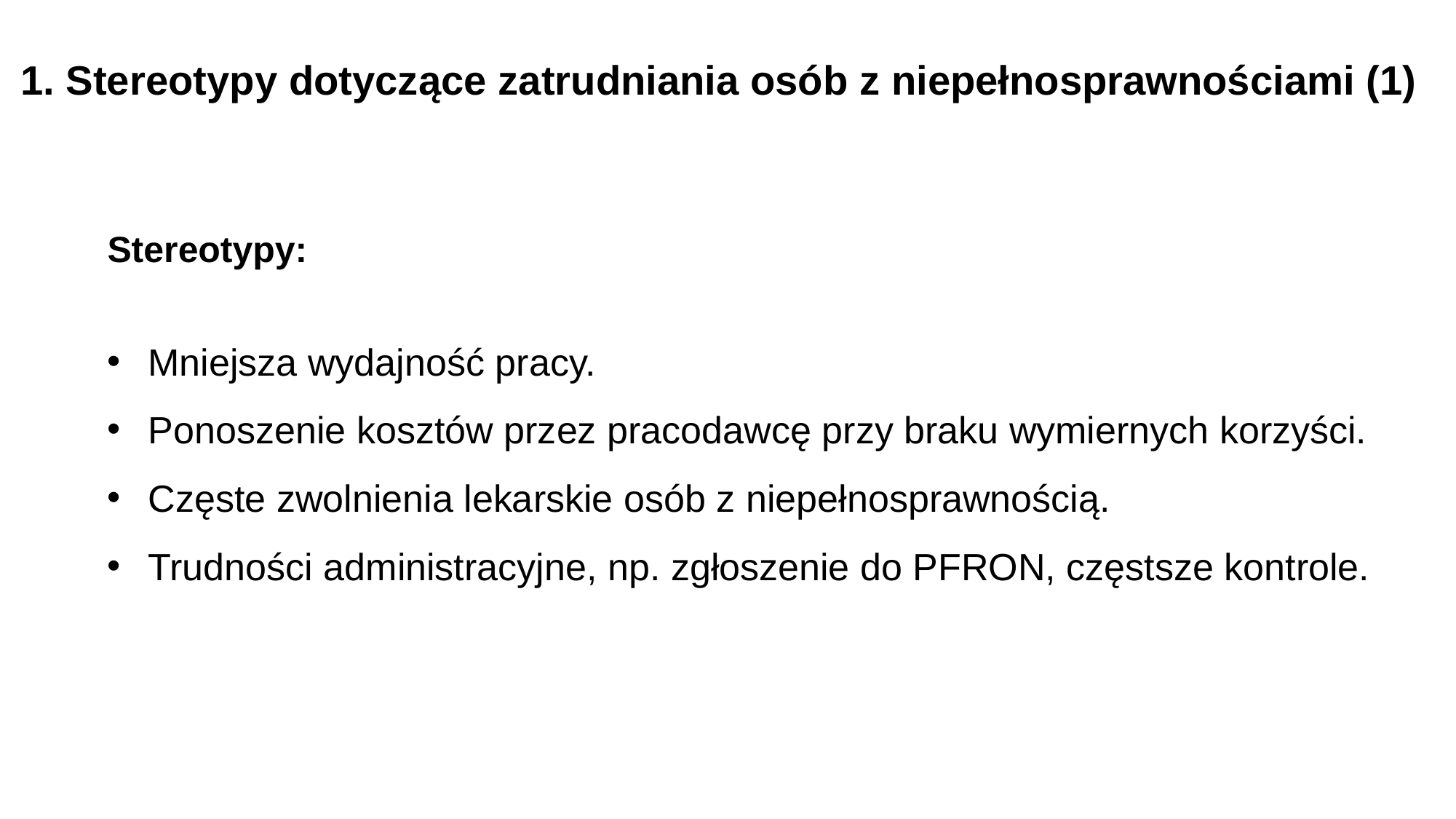

1. Stereotypy dotyczące zatrudniania osób z niepełnosprawnościami (1)
Stereotypy:
Mniejsza wydajność pracy.
Ponoszenie kosztów przez pracodawcę przy braku wymiernych korzyści.
Częste zwolnienia lekarskie osób z niepełnosprawnością.
Trudności administracyjne, np. zgłoszenie do PFRON, częstsze kontrole.